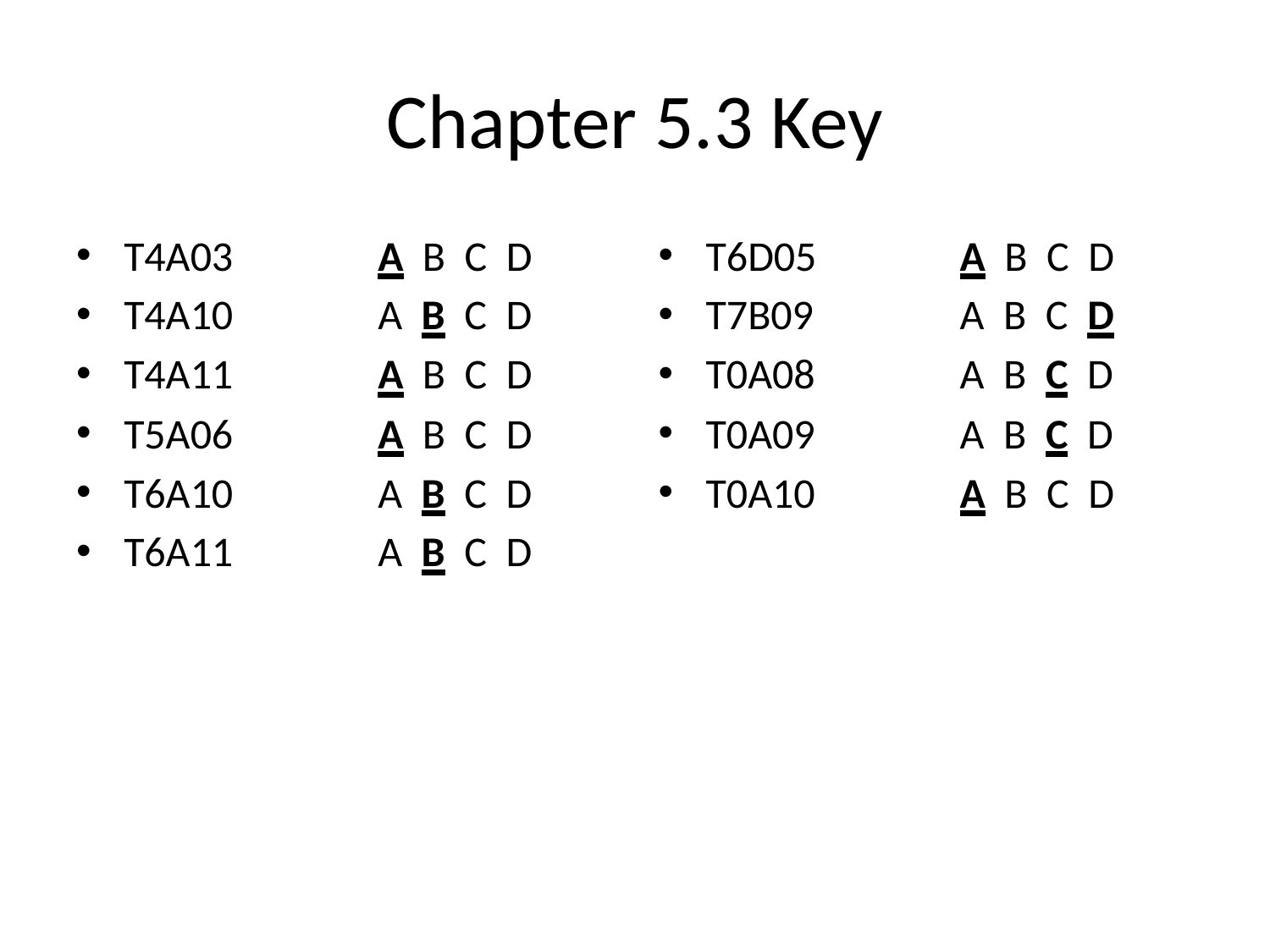

# Chapter 5.3 Key
T4A03		A  B  C  D
T4A10		A  B  C  D
T4A11		A  B  C  D
T5A06		A  B  C  D
T6A10		A  B  C  D
T6A11		A  B  C  D

T6D05		A  B  C  D
T7B09		A  B  C  D
T0A08		A  B  C  D
T0A09		A  B  C  D
T0A10		A  B  C  D